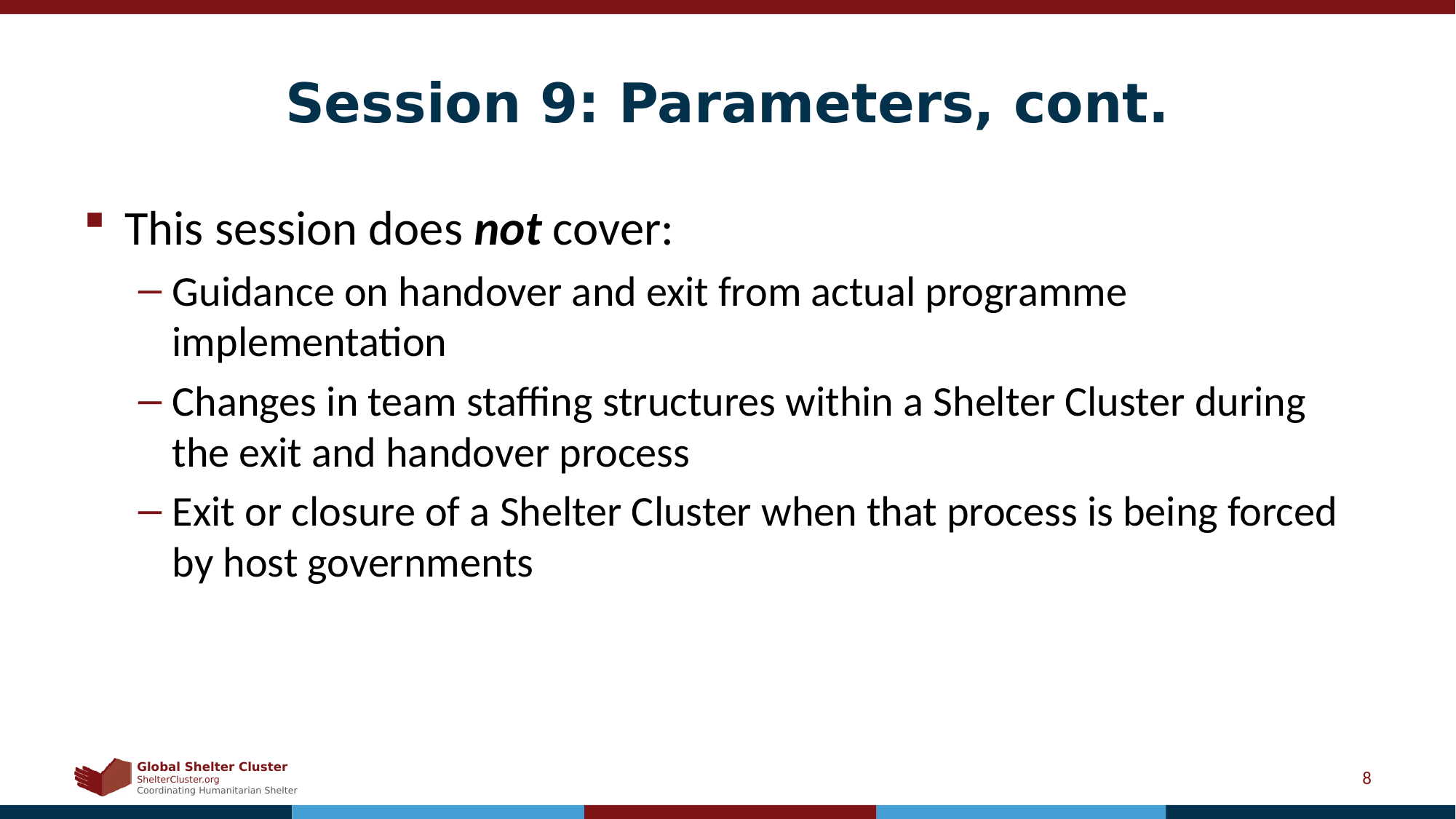

# Session 9: Parameters, cont.
This session does not cover:
Guidance on handover and exit from actual programme implementation
Changes in team staffing structures within a Shelter Cluster during the exit and handover process
Exit or closure of a Shelter Cluster when that process is being forced by host governments
8